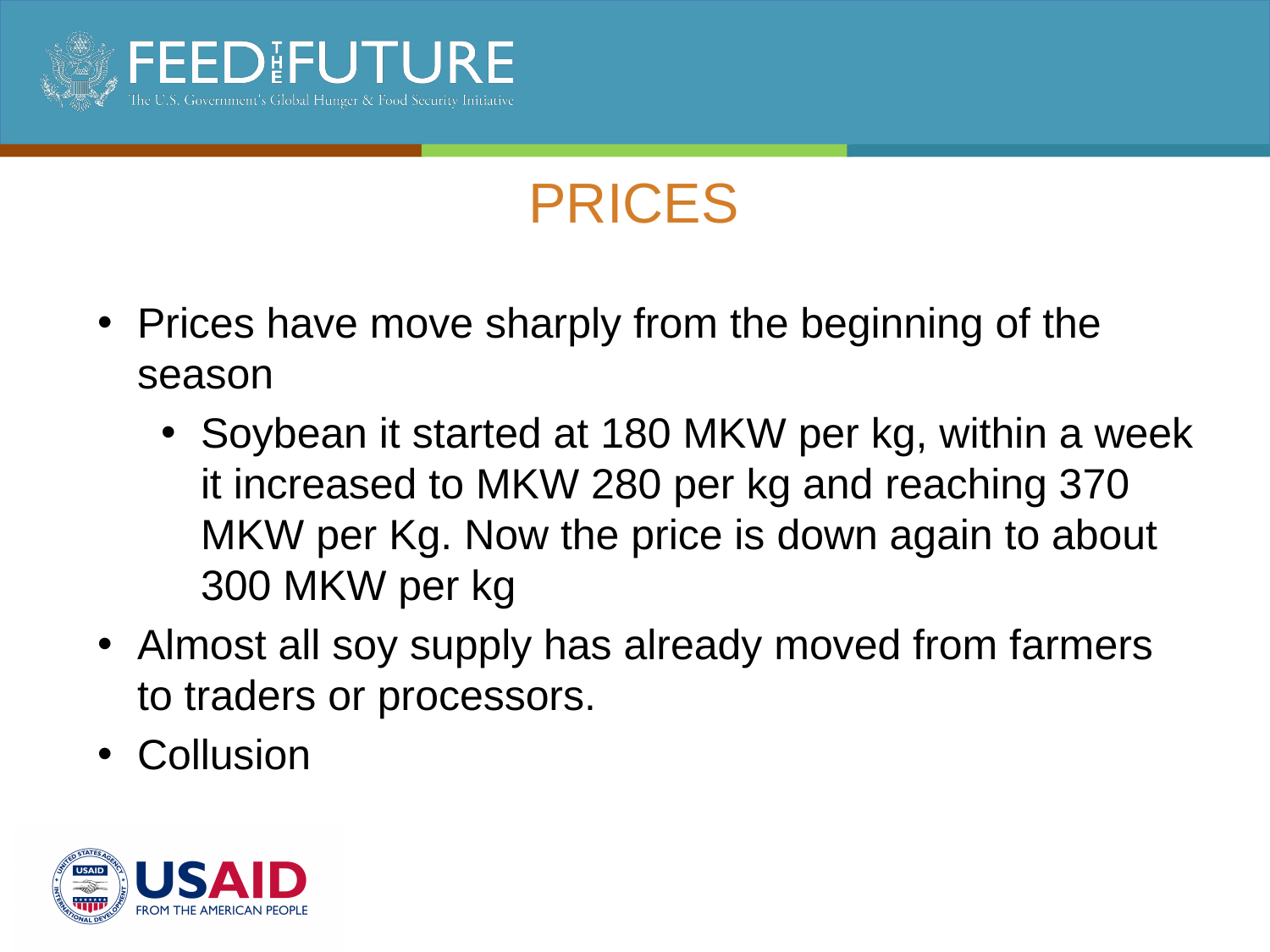

# Prices
Prices have move sharply from the beginning of the season
Soybean it started at 180 MKW per kg, within a week it increased to MKW 280 per kg and reaching 370 MKW per Kg. Now the price is down again to about 300 MKW per kg
Almost all soy supply has already moved from farmers to traders or processors.
Collusion